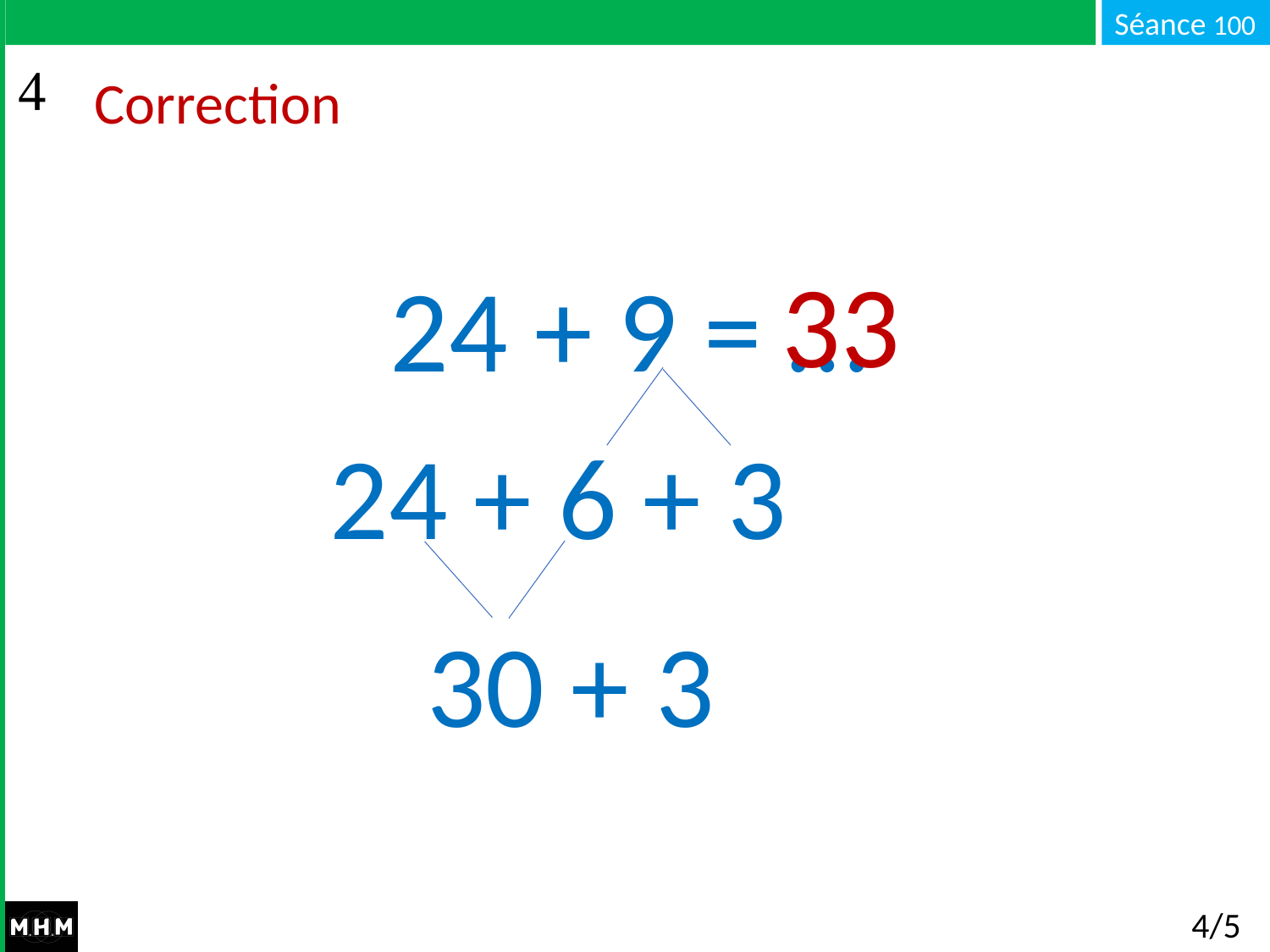

# Correction
33
24 + 9 = …
24 + 6 + 3
30 + 3
4/5